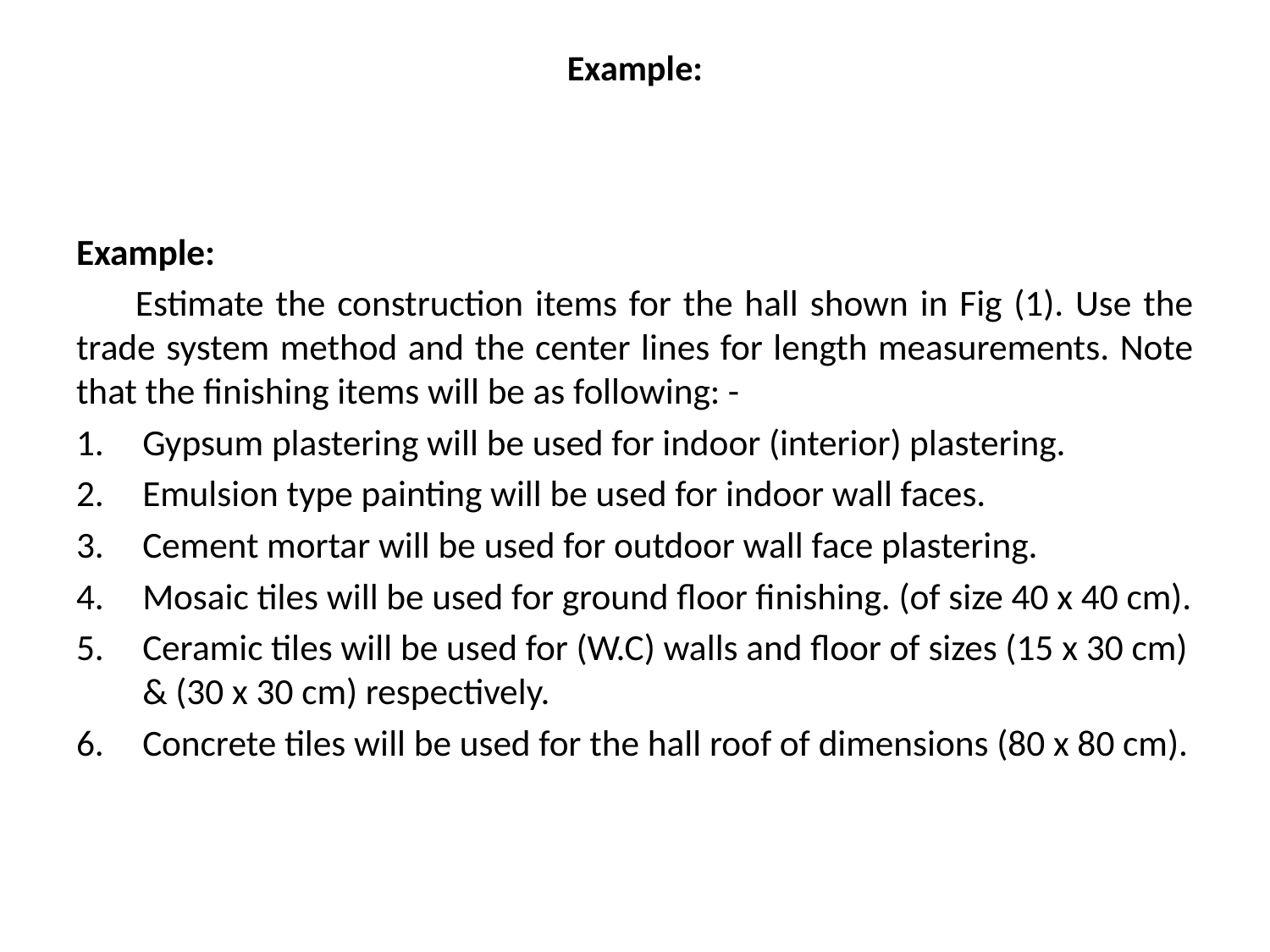

# Example:
Example:
     Estimate the construction items for the hall shown in Fig (1). Use the trade system method and the center lines for length measurements. Note that the finishing items will be as following: -
Gypsum plastering will be used for indoor (interior) plastering.
Emulsion type painting will be used for indoor wall faces.
Cement mortar will be used for outdoor wall face plastering.
Mosaic tiles will be used for ground floor finishing. (of size 40 x 40 cm).
Ceramic tiles will be used for (W.C) walls and floor of sizes (15 x 30 cm) & (30 x 30 cm) respectively.
Concrete tiles will be used for the hall roof of dimensions (80 x 80 cm).